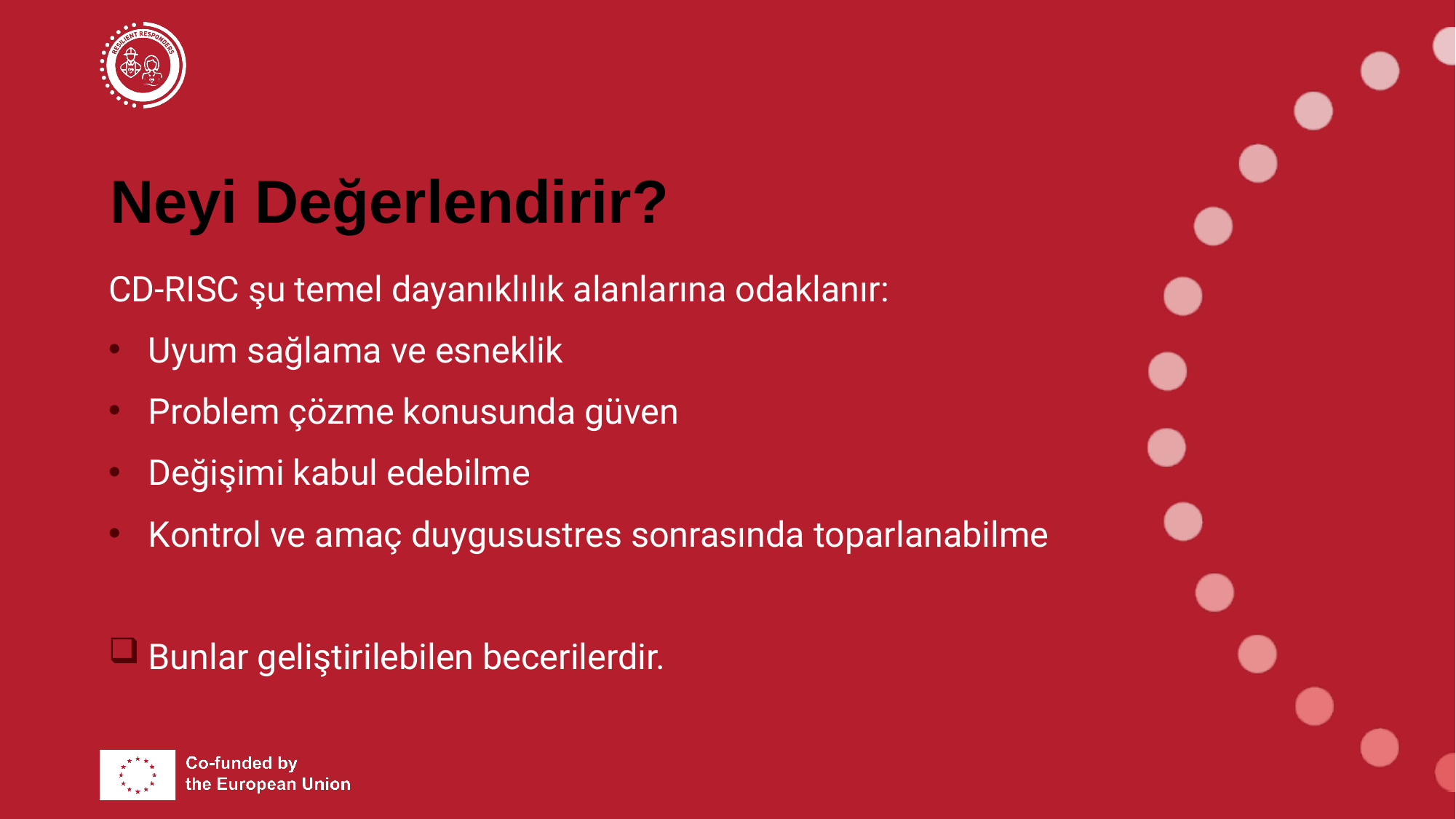

# Neyi Değerlendirir?
CD-RISC şu temel dayanıklılık alanlarına odaklanır:
Uyum sağlama ve esneklik
Problem çözme konusunda güven
Değişimi kabul edebilme
Kontrol ve amaç duygusustres sonrasında toparlanabilme

Bunlar geliştirilebilen becerilerdir.